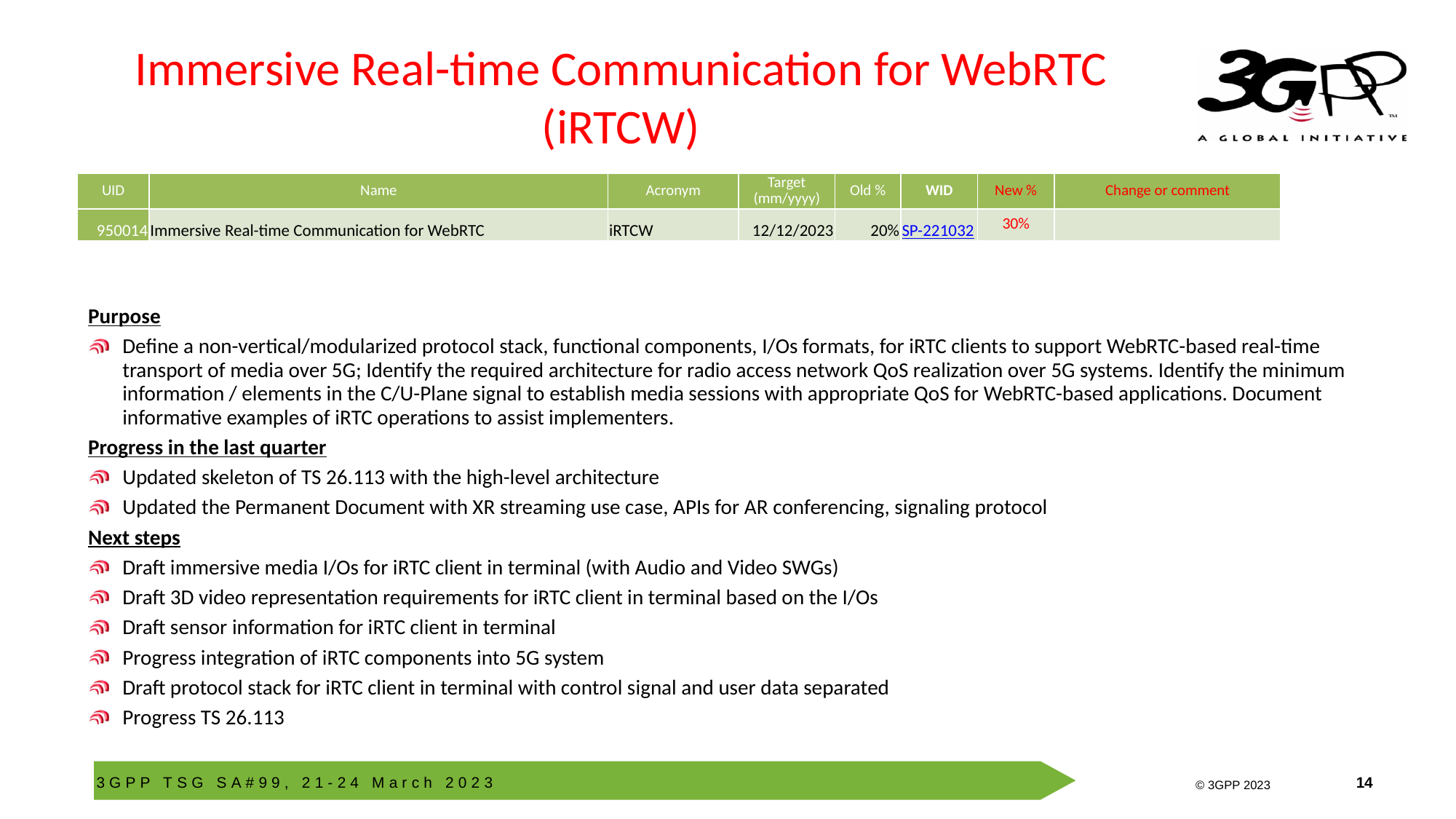

# Immersive Real-time Communication for WebRTC (iRTCW)
| UID | Name | Acronym | Target (mm/yyyy) | Old % | WID | New % | Change or comment |
| --- | --- | --- | --- | --- | --- | --- | --- |
| 950014 | Immersive Real-time Communication for WebRTC | iRTCW | 12/12/2023 | 20% | SP-221032 | 30% |  |
Purpose
Define a non-vertical/modularized protocol stack, functional components, I/Os formats, for iRTC clients to support WebRTC-based real-time transport of media over 5G; Identify the required architecture for radio access network QoS realization over 5G systems. Identify the minimum information / elements in the C/U-Plane signal to establish media sessions with appropriate QoS for WebRTC-based applications. Document informative examples of iRTC operations to assist implementers.
Progress in the last quarter
Updated skeleton of TS 26.113 with the high-level architecture
Updated the Permanent Document with XR streaming use case, APIs for AR conferencing, signaling protocol
Next steps
Draft immersive media I/Os for iRTC client in terminal (with Audio and Video SWGs)
Draft 3D video representation requirements for iRTC client in terminal based on the I/Os
Draft sensor information for iRTC client in terminal
Progress integration of iRTC components into 5G system
Draft protocol stack for iRTC client in terminal with control signal and user data separated
Progress TS 26.113